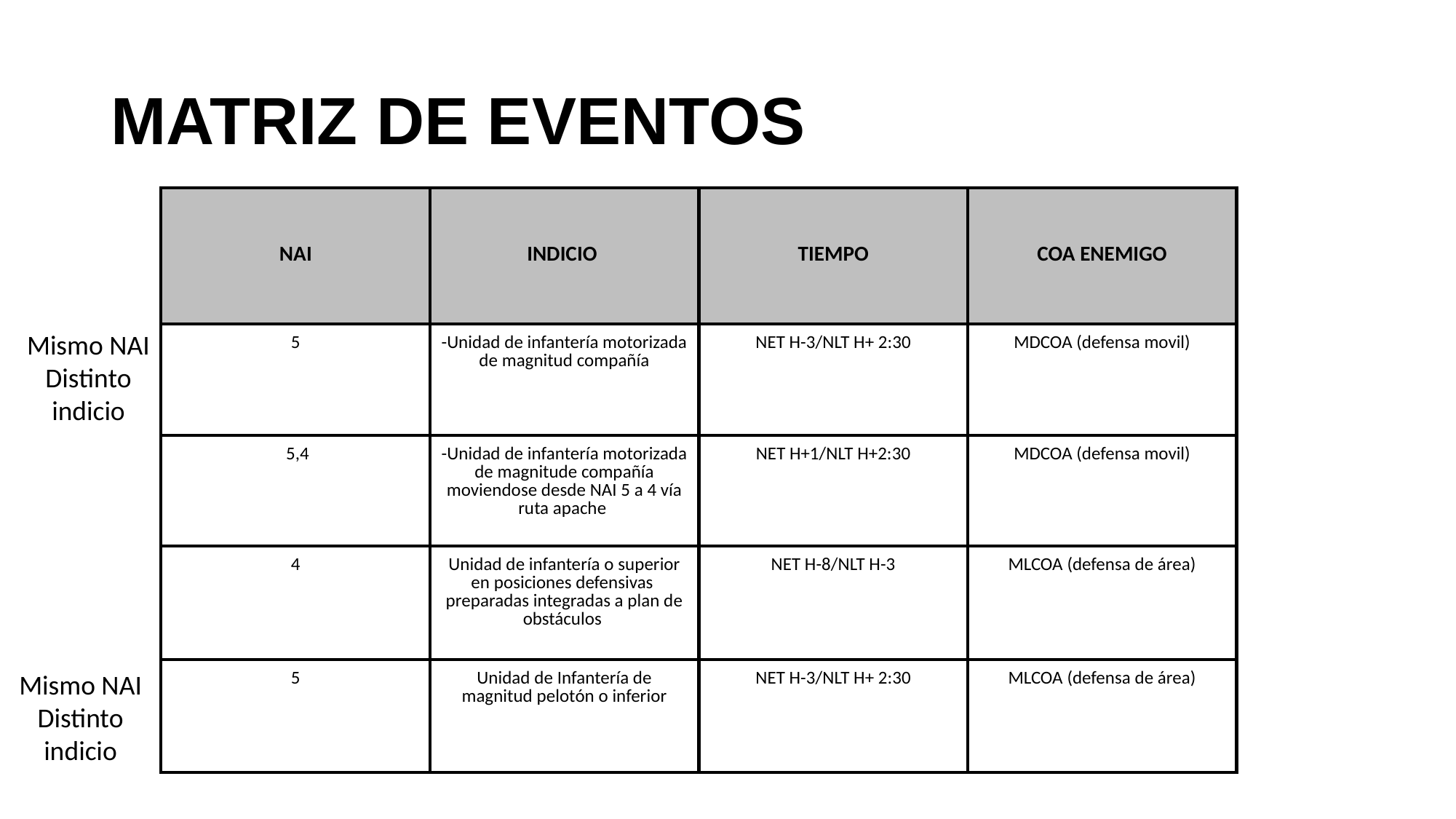

# MATRIZ DE EVENTOS
| NAI | INDICIO | TIEMPO | COA ENEMIGO |
| --- | --- | --- | --- |
| 5 | -Unidad de infantería motorizada de magnitud compañía | NET H-3/NLT H+ 2:30 | MDCOA (defensa movil) |
| 5,4 | -Unidad de infantería motorizada de magnitude compañía moviendose desde NAI 5 a 4 vía ruta apache | NET H+1/NLT H+2:30 | MDCOA (defensa movil) |
| 4 | Unidad de infantería o superior en posiciones defensivas preparadas integradas a plan de obstáculos | NET H-8/NLT H-3 | MLCOA (defensa de área) |
| 5 | Unidad de Infantería de magnitud pelotón o inferior | NET H-3/NLT H+ 2:30 | MLCOA (defensa de área) |
Mismo NAI
Distinto indicio
Mismo NAI
Distinto indicio